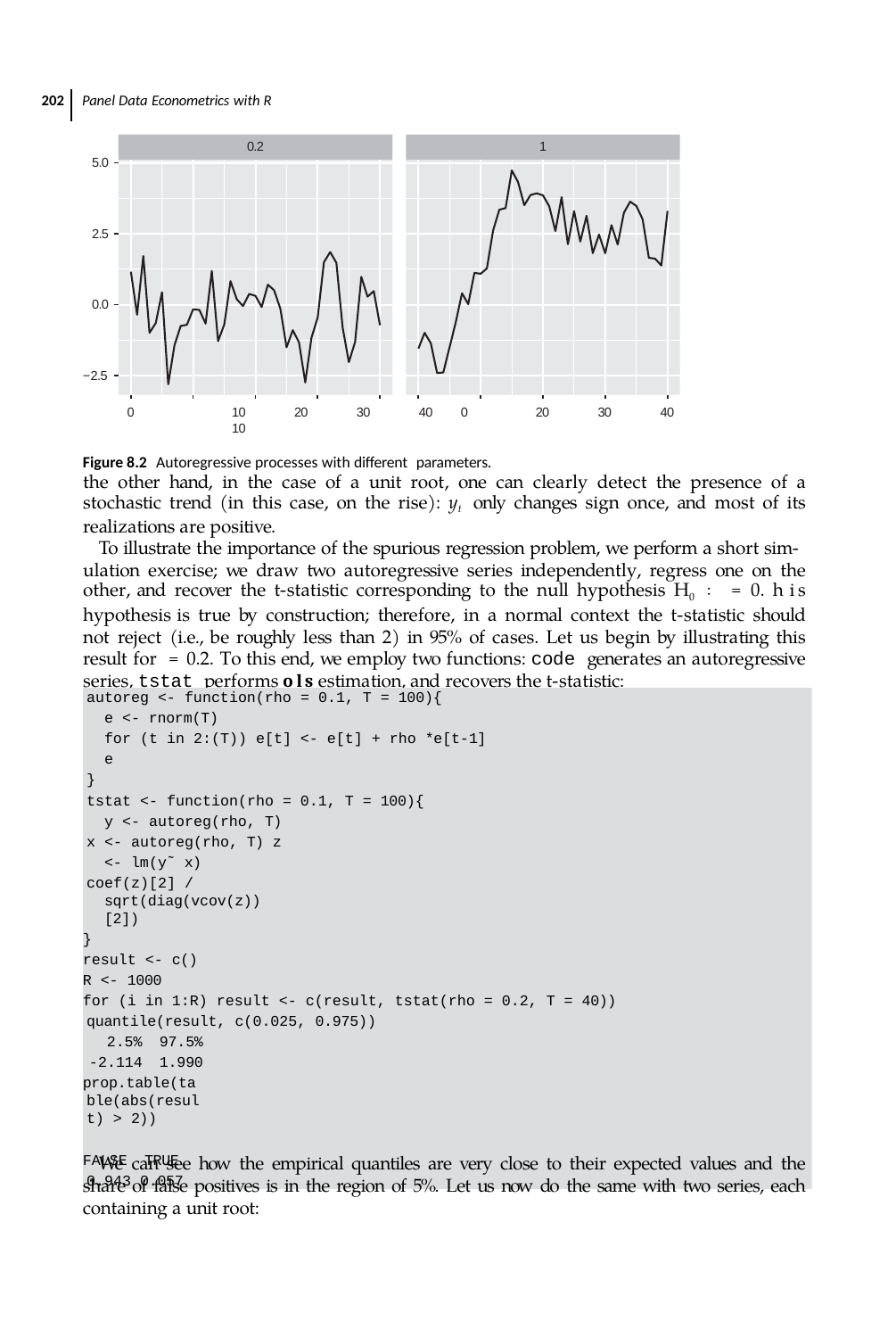

202  Panel Data Econometrics with R

0.2

1
5.0

2.5
0.0
−2.5

0	10	20	30	40	0	10

Figure 8.2 Autoregressive processes with different  parameters.
20
30
40
the other hand, in the case of a unit root, one can clearly detect the presence of a stochastic trend (in this case, on the rise): yt  only changes sign once, and most of its realizations are positive.
To illustrate the importance of the spurious regression problem, we perform a short sim-
ulation exercise; we draw two autoregressive series independently, regress one on the other, and recover the t-statistic corresponding to the null hypothesis H0  ∶  = 0. his hypothesis is true by construction; therefore, in a normal context the t-statistic should not reject (i.e., be roughly less than 2) in 95% of cases. Let us begin by illustrating this result for  = 0.2. To this end, we employ two functions: code generates an autoregressive series, tstat performs ols estimation, and recovers the t-statistic:
autoreg <- function(rho = 0.1, T = 100){
e <- rnorm(T)
for (t in 2:(T)) e[t] <- e[t] + rho *e[t-1] e
}
tstat <- function(rho = 0.1, T = 100){ y <- autoreg(rho, T)
x <- autoreg(rho, T) z <- lm(y ̃ x)
coef(z)[2] / sqrt(diag(vcov(z))[2])
}
result <- c()
R <- 1000
for (i in 1:R) result <- c(result, tstat(rho = 0.2, T = 40)) quantile(result, c(0.025, 0.975))
2.5% 97.5%
-2.114 1.990
prop.table(table(abs(result) > 2))

FALSE TRUE 0.943 0.057
We can see how the empirical quantiles are very close to their expected values and the share of false positives is in the region of 5%. Let us now do the same with two series, each containing a unit root: